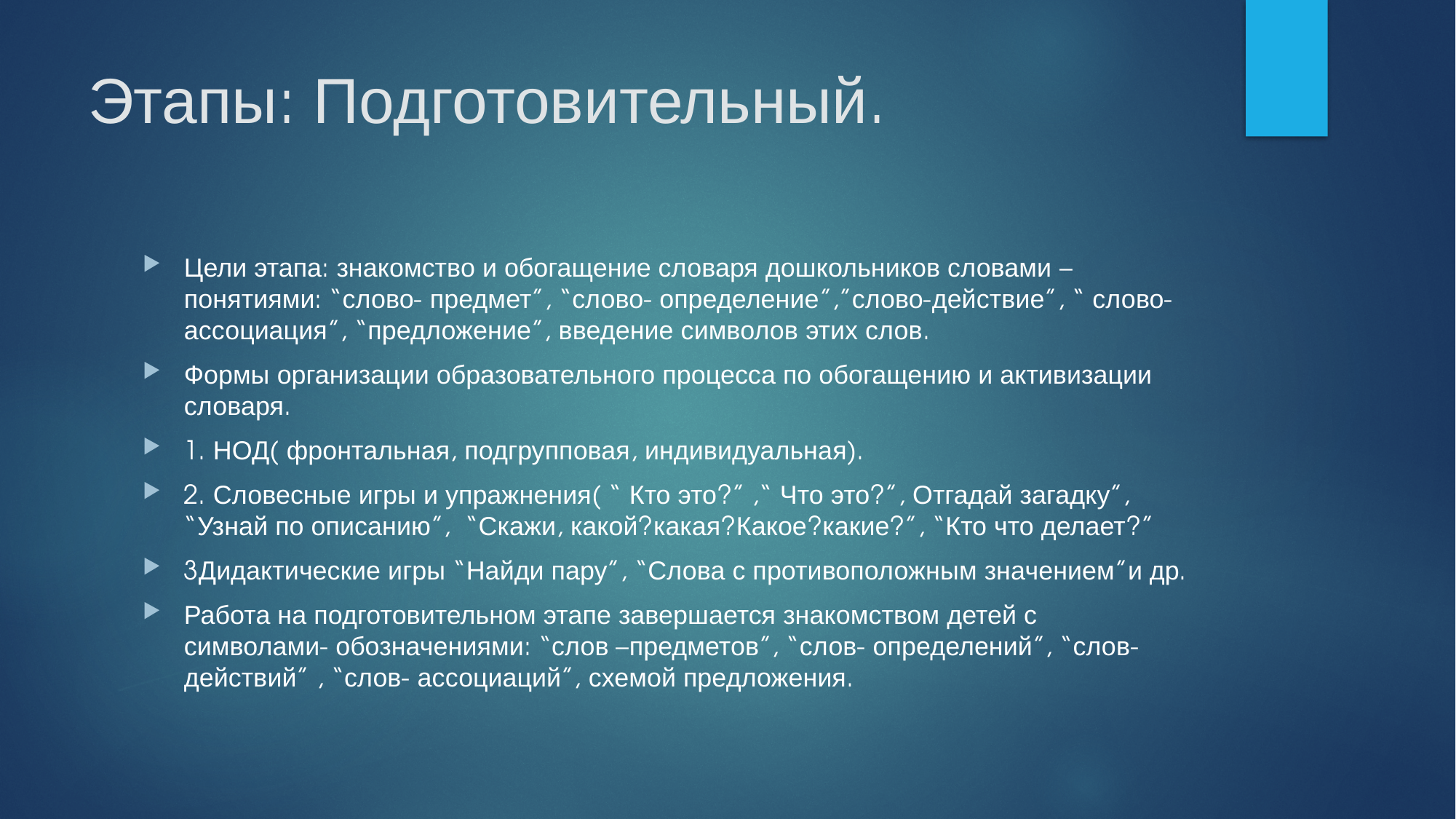

# Этапы: Подготовительный.
Цели этапа: знакомство и обогащение словаря дошкольников словами –понятиями: “слово- предмет”, “слово- определение”,”слово-действие”, “ слово-ассоциация”, “предложение”, введение символов этих слов.
Формы организации образовательного процесса по обогащению и активизации словаря.
1. НОД( фронтальная, подгрупповая, индивидуальная).
2. Словесные игры и упражнения( “ Кто это?” ,“ Что это?”, Отгадай загадку”, “Узнай по описанию”,  “Скажи, какой?какая?Какое?какие?”, “Кто что делает?”
3Дидактические игры “Найди пару”, “Слова с противоположным значением”и др.
Работа на подготовительном этапе завершается знакомством детей с символами- обозначениями: “слов –предметов”, “слов- определений”, “слов- действий” , “слов- ассоциаций”, схемой предложения.